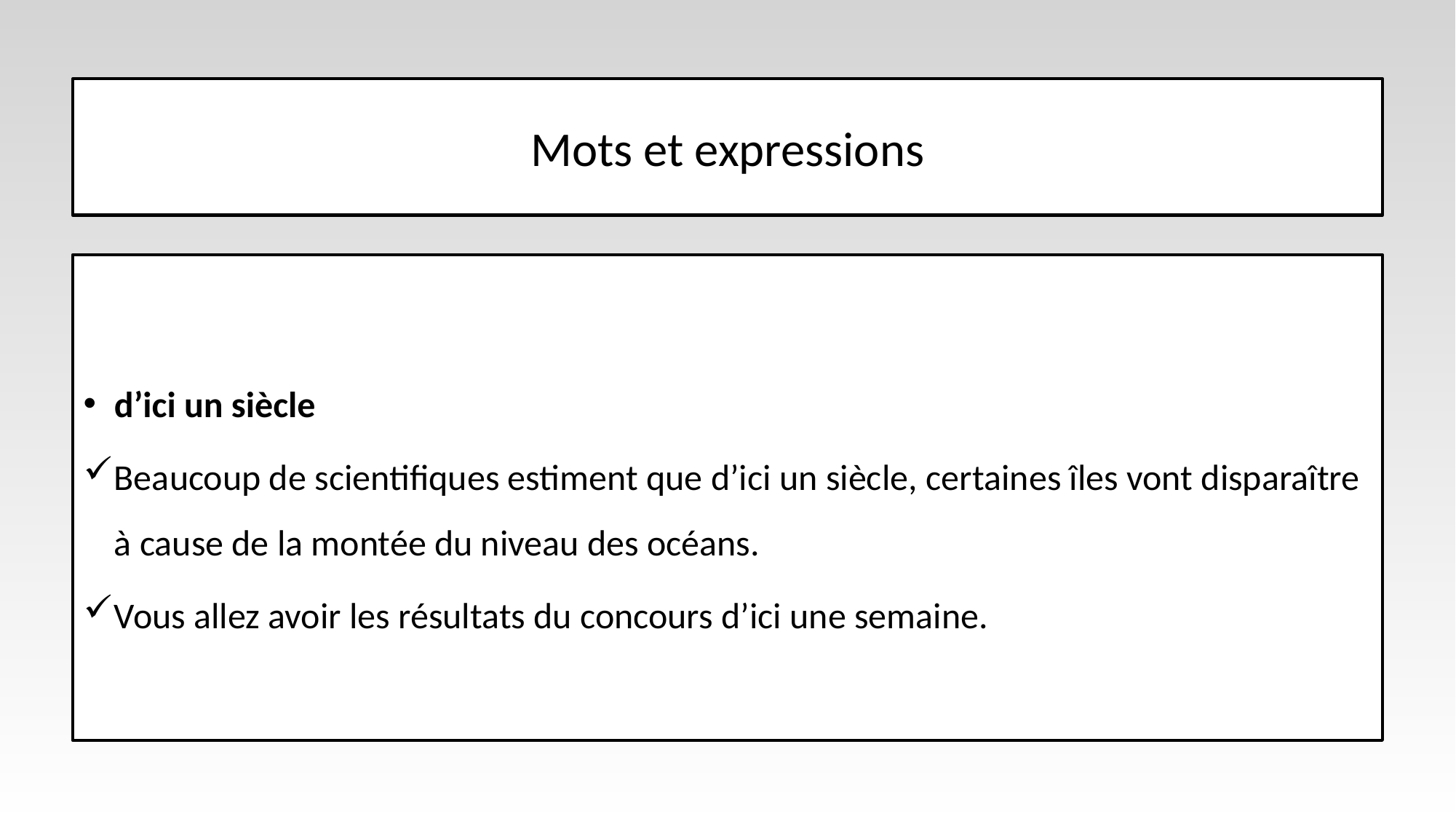

# Mots et expressions
d’ici un siècle
Beaucoup de scientifiques estiment que d’ici un siècle, certaines îles vont disparaître à cause de la montée du niveau des océans.
Vous allez avoir les résultats du concours d’ici une semaine.